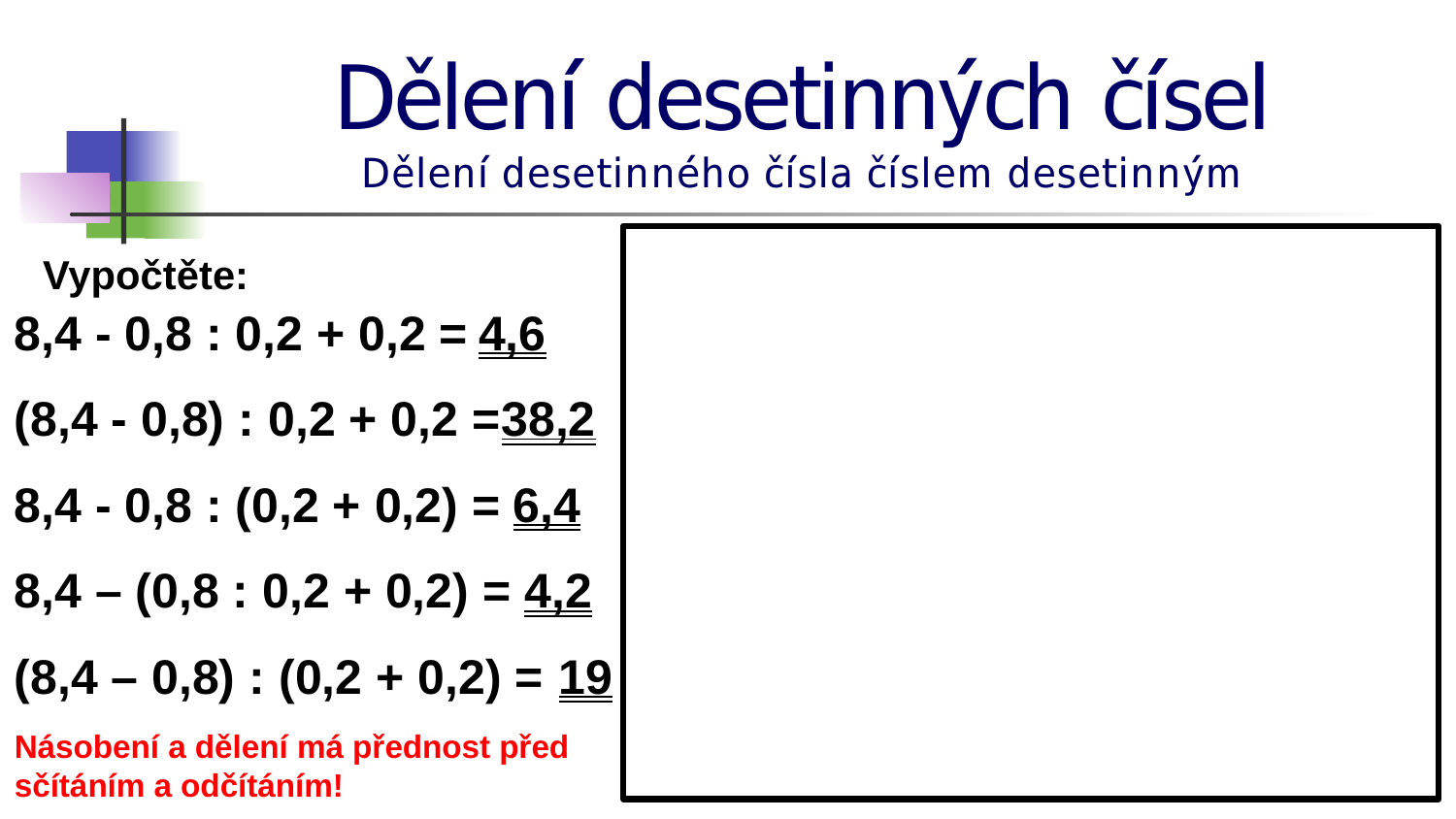

# Dělení desetinných čísel Dělení desetinného čísla číslem desetinným

Vypočtěte:
4,6
8,4 - 0,8 : 0,2 + 0,2 =
38,2
(8,4 - 0,8) : 0,2 + 0,2 =
8,4 - 0,8 : (0,2 + 0,2) =
6,4
8,4 – (0,8 : 0,2 + 0,2) =
4,2
(8,4 – 0,8) : (0,2 + 0,2) =
19
Násobení a dělení má přednost před sčítáním a odčítáním!